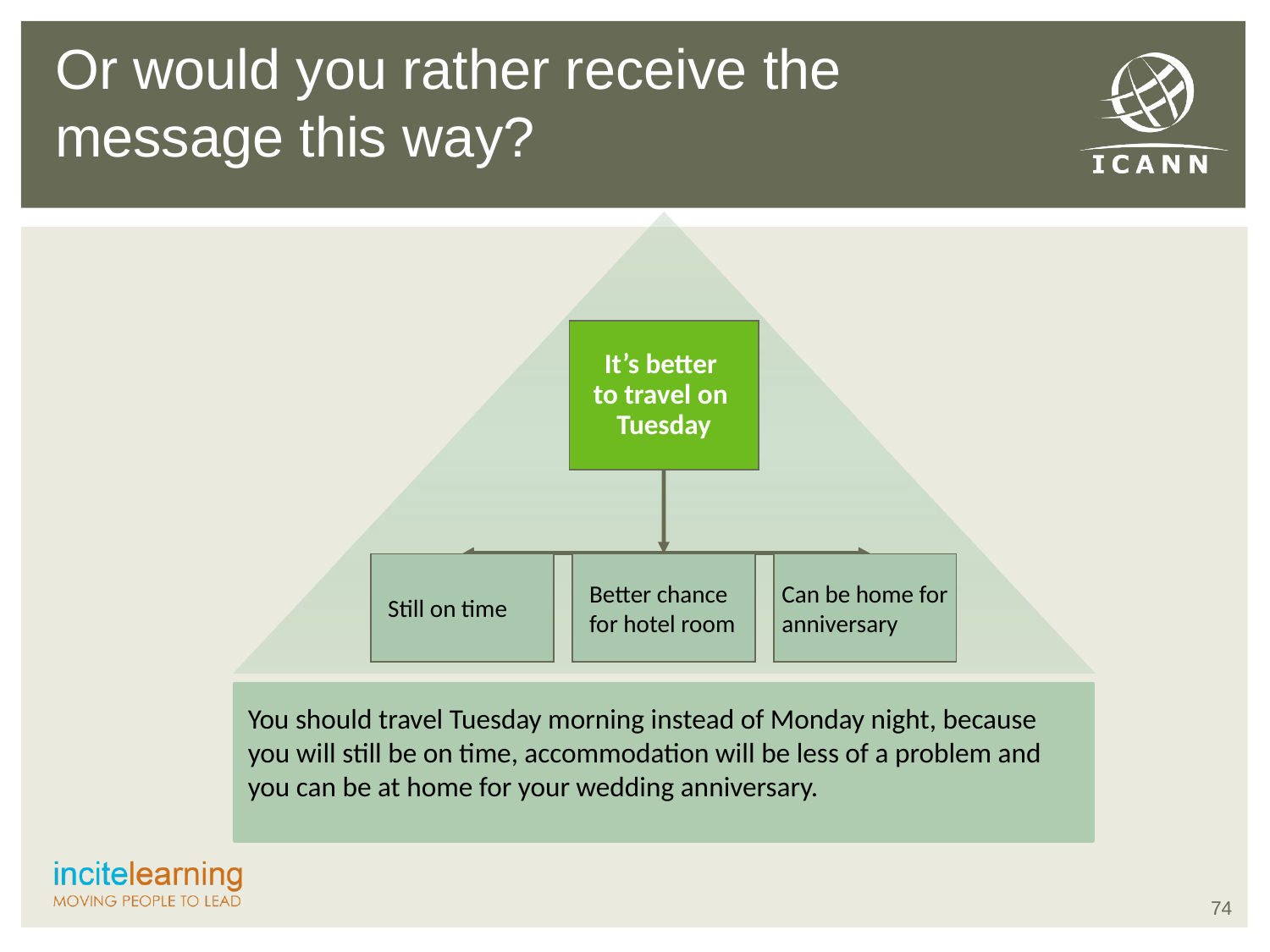

Or would you rather receive the message this way?

It’s better
to travel on
Tuesday

Better chance for hotel room
Can be home for anniversary
Still on time

You should travel Tuesday morning instead of Monday night, because you will still be on time, accommodation will be less of a problem and you can be at home for your wedding anniversary.
74